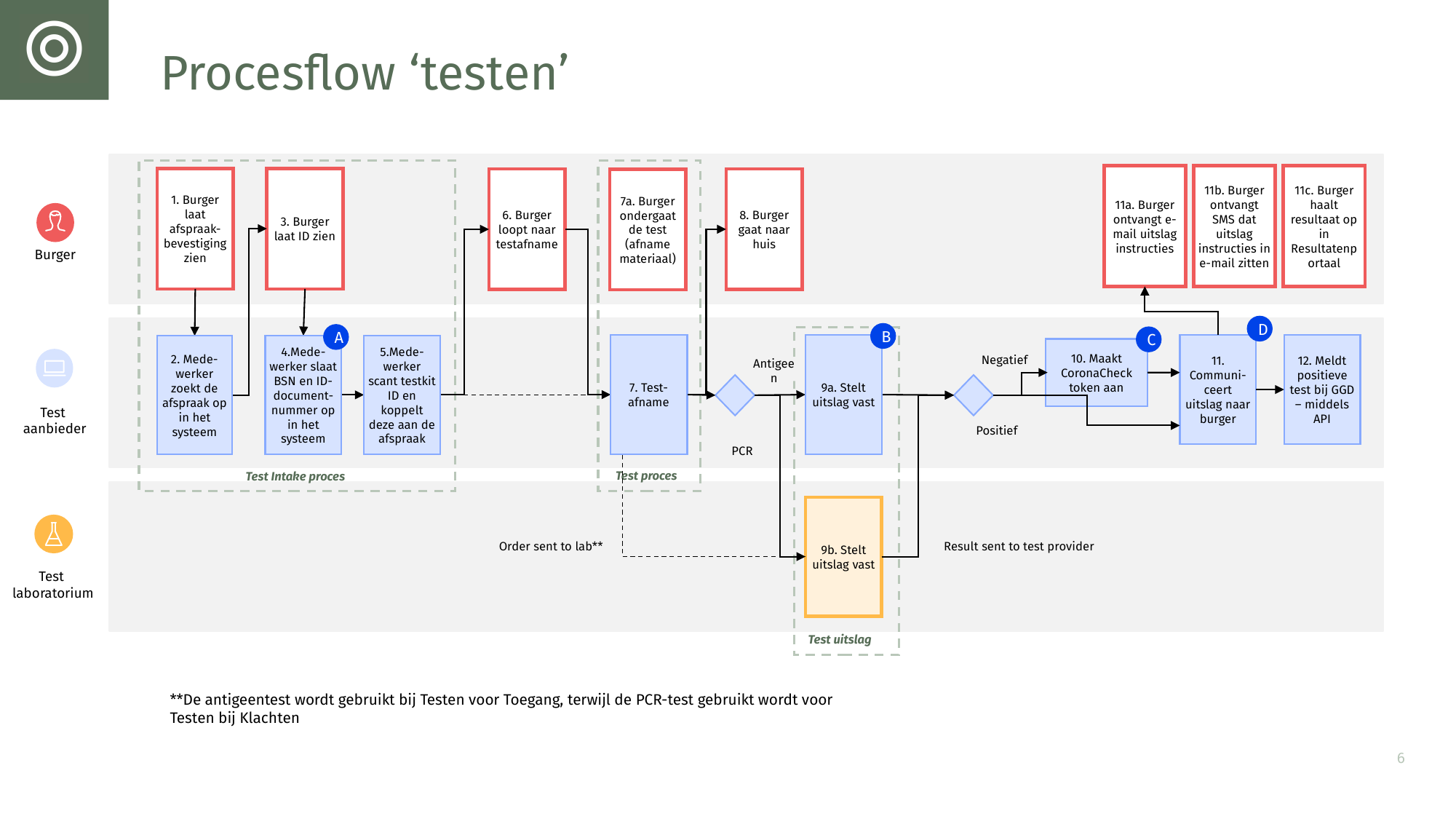

# Procesflow ‘testen’

11b. Burger ontvangt SMS dat uitslag instructies in e-mail zitten
11c. Burger haalt resultaat op in Resultatenportaal
11a. Burger ontvangt e-mail uitslag instructies
1. Burger laat afspraak-bevestiging zien
3. Burger laat ID zien
6. Burger loopt naar testafname
8. Burger gaat naar huis
7a. Burger ondergaat de test (afname materiaal)

Burger
D
B
A
C

7. test-afname
9a. Stelt uitslag vast
11. Communi-ceert uitslag naar burger
12. Meldt positieve test bij GGD – middels API
7. Test-afname
9a. Stelt uitslag vast
4.Mede-werker slaat BSN en ID-document-nummer op in het systeem
5.Mede-werker scan testkit ID en koppelt deze aan de afspraak
4.Mede-werker slaat BSN en ID-document-nummer op in het systeem
5.Mede-werker scant testkit ID en koppelt deze aan de afspraak
2. Mede-werker zoekt de afspraak op in het systeem
2. Mede-werker zoekt de afspraak op in het systeem
10. Maakt CoronaCheck token aan

Negatief
Antigeen

Test
aanbieder
Positief
PCR
Test proces
Test Intake proces
9b. Stelt uitslag vast

Order sent to lab**
Result sent to test provider
Test
laboratorium
Test uitslag
**De antigeentest wordt gebruikt bij Testen voor Toegang, terwijl de PCR-test gebruikt wordt voor Testen bij Klachten
6